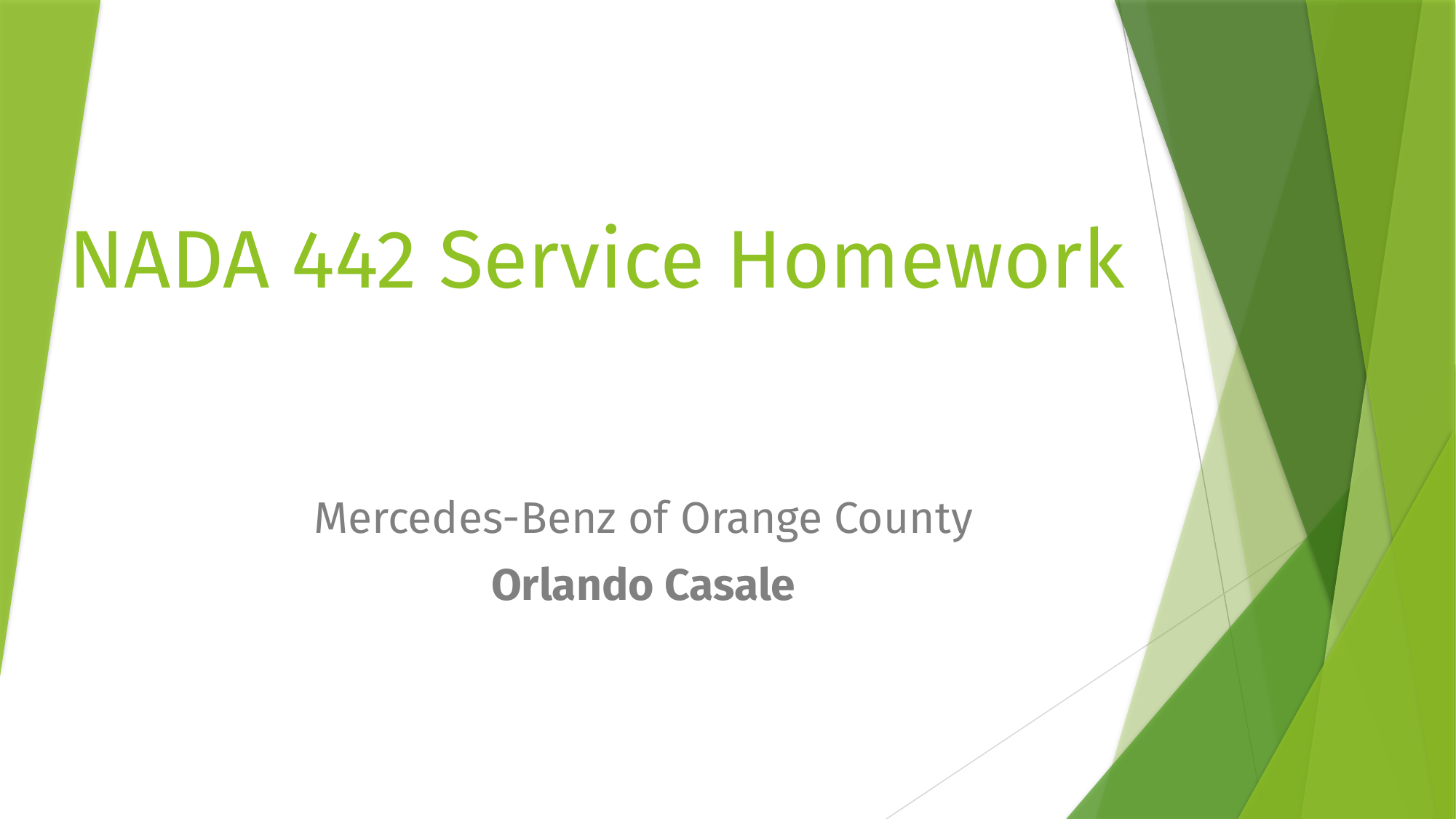

# NADA 442 Service Homework
Mercedes-Benz of Orange County
Orlando Casale